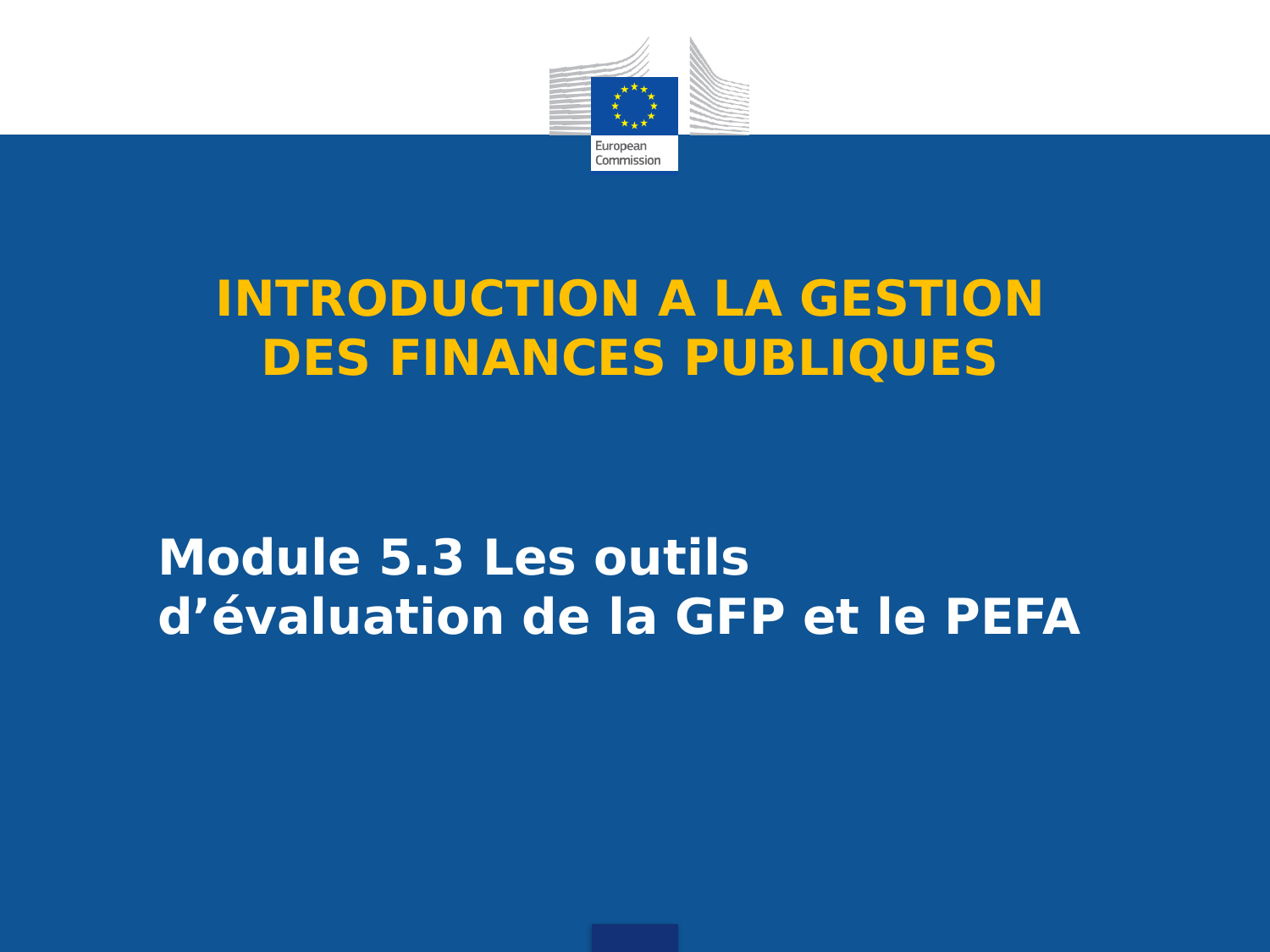

INTRODUCTION A LA GESTION DES FINANCES PUBLIQUES
# Module 5.3 Les outils d’évaluation de la GFP et le PEFA